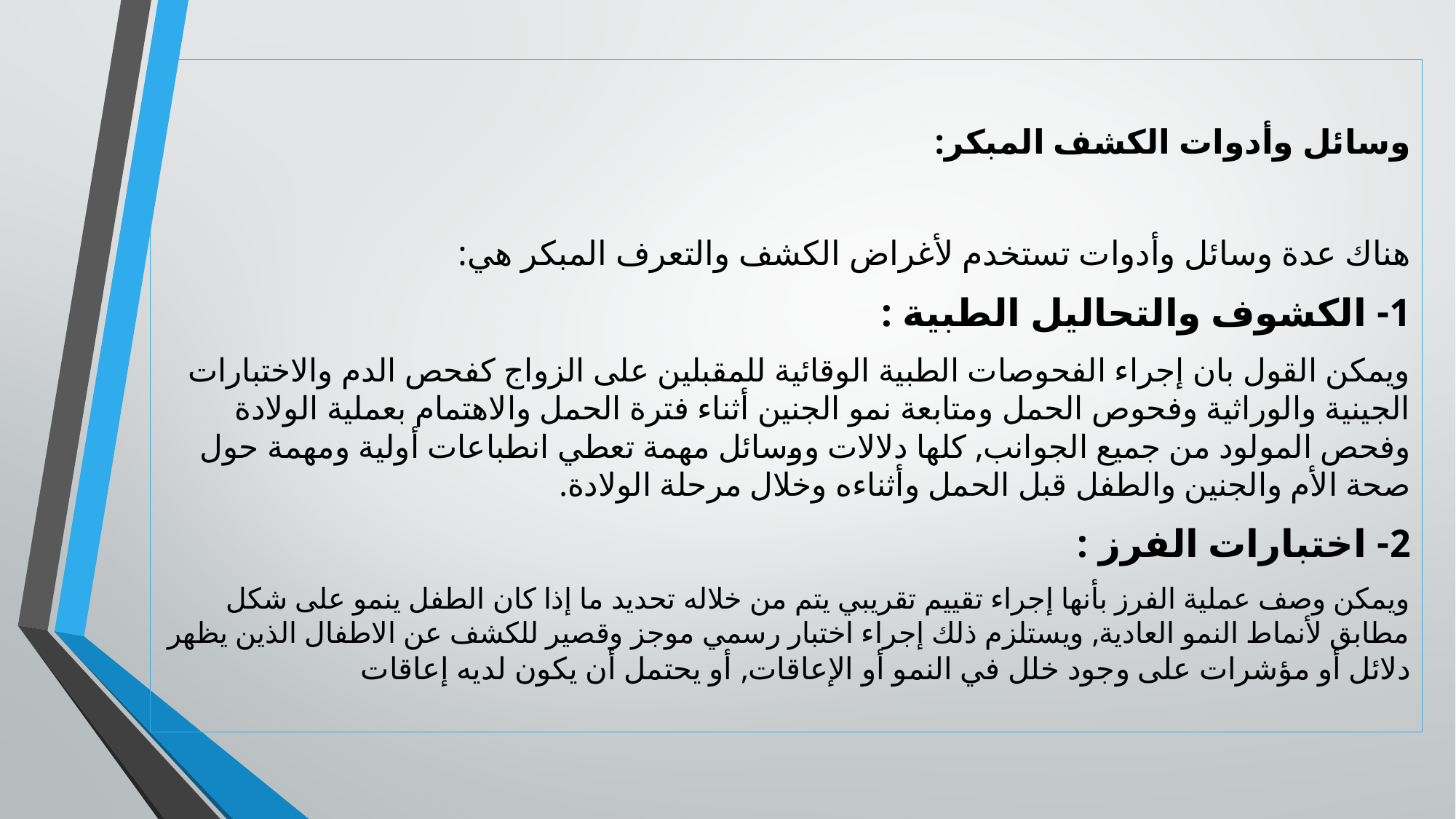

وسائل وأدوات الكشف المبكر:

هناك عدة وسائل وأدوات تستخدم لأغراض الكشف والتعرف المبكر هي:
1- الكشوف والتحاليل الطبية :
ويمكن القول بان إجراء الفحوصات الطبية الوقائية للمقبلين على الزواج كفحص الدم والاختبارات الجينية والوراثية وفحوص الحمل ومتابعة نمو الجنين أثناء فترة الحمل والاهتمام بعملية الولادة وفحص المولود من جميع الجوانب, كلها دلالات ووسائل مهمة تعطي انطباعات أولية ومهمة حول صحة الأم والجنين والطفل قبل الحمل وأثناءه وخلال مرحلة الولادة.
2- اختبارات الفرز :
ويمكن وصف عملية الفرز بأنها إجراء تقييم تقريبي يتم من خلاله تحديد ما إذا كان الطفل ينمو على شكل مطابق لأنماط النمو العادية, ويستلزم ذلك إجراء اختبار رسمي موجز وقصير للكشف عن الاطفال الذين يظهر دلائل أو مؤشرات على وجود خلل في النمو أو الإعاقات, أو يحتمل أن يكون لديه إعاقات